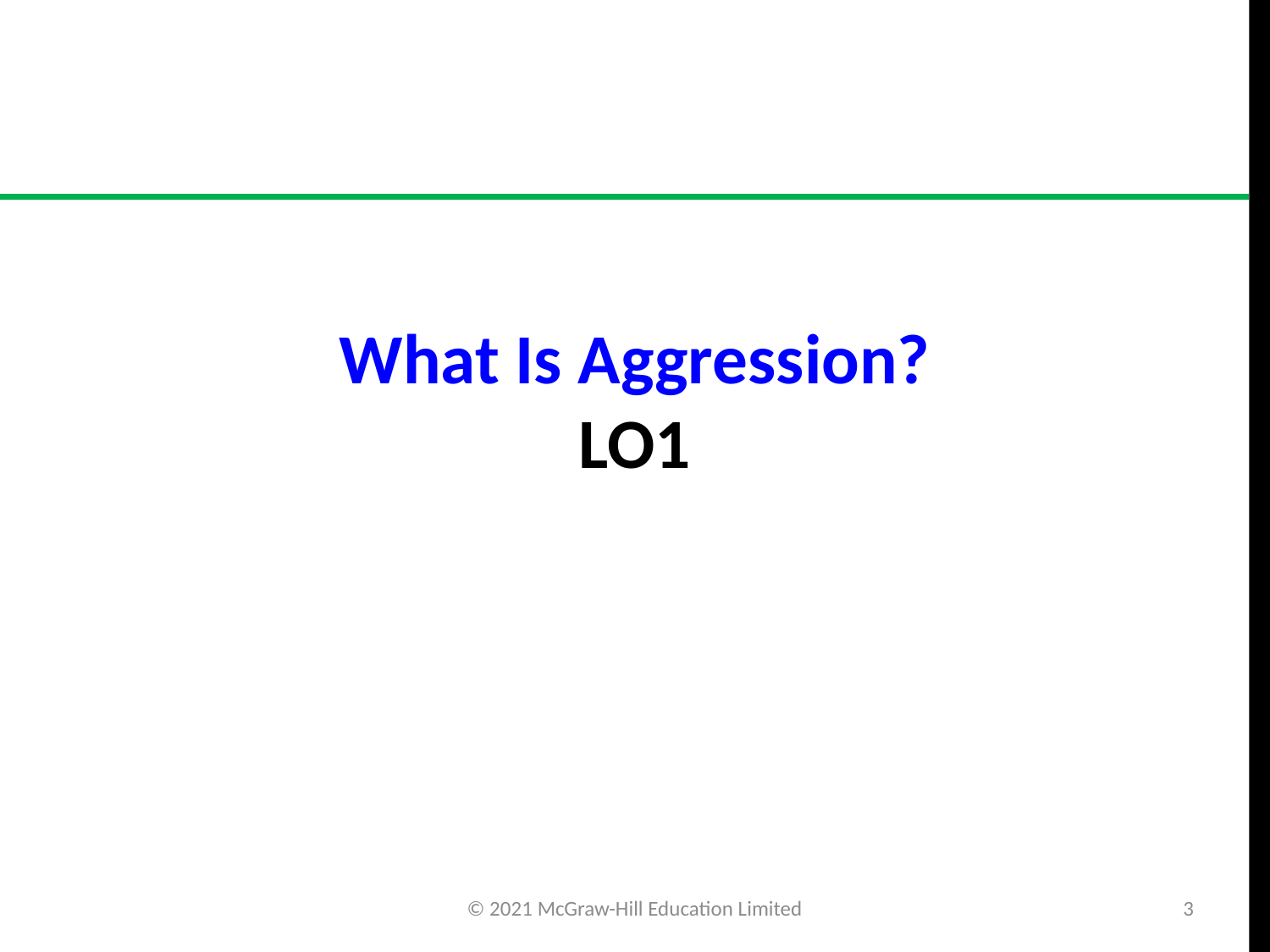

# What Is Aggression? LO1

© 2021 McGraw-Hill Education Limited
3